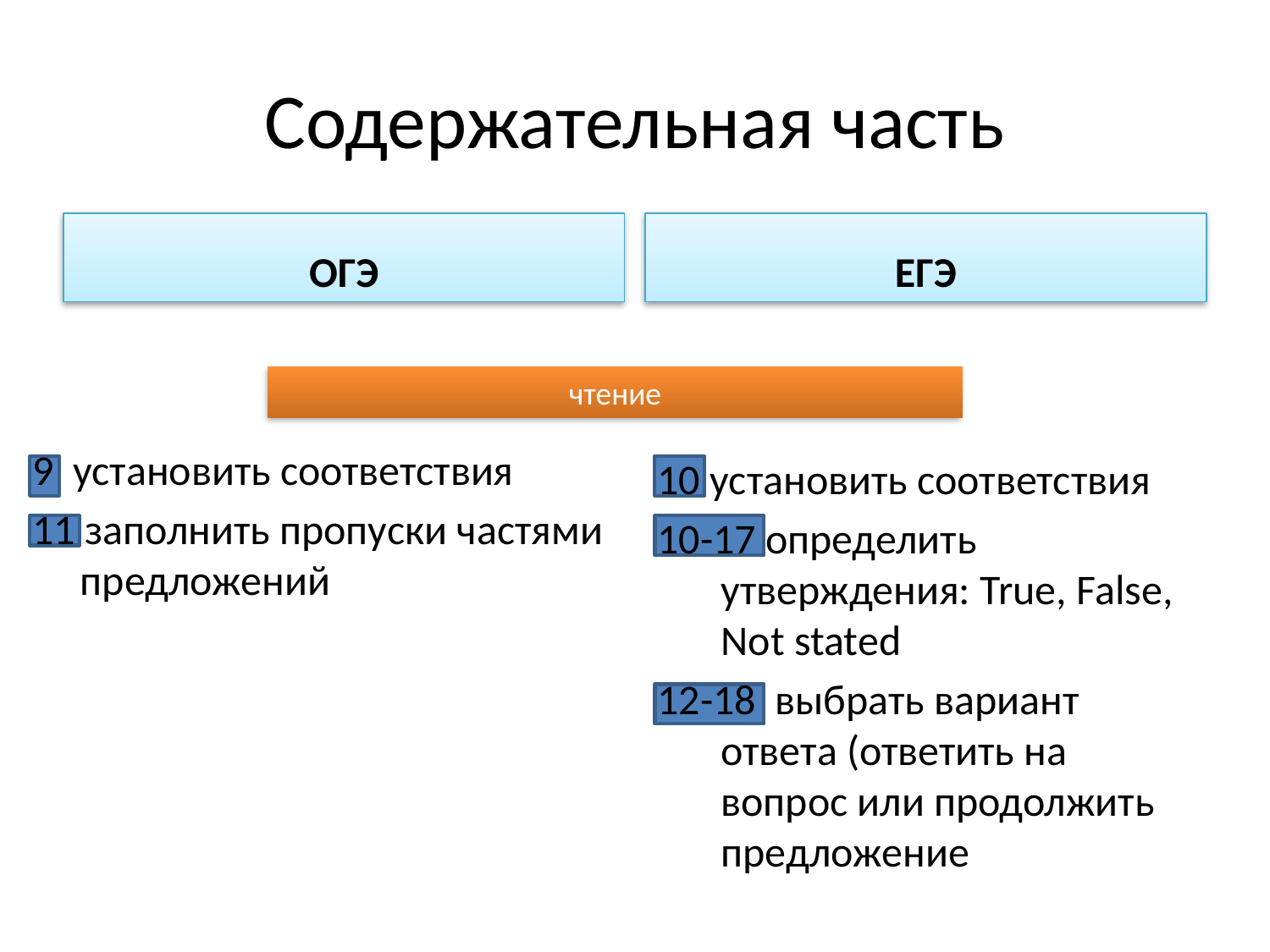

# Содержательная часть
ОГЭ
ЕГЭ
чтение
9  установить соответствия
11 заполнить пропуски частями предложений
10 установить соответствия
10-17 определить утверждения: True, False, Not stated
12-18  выбрать вариант ответа (ответить на вопрос или продолжить предложение